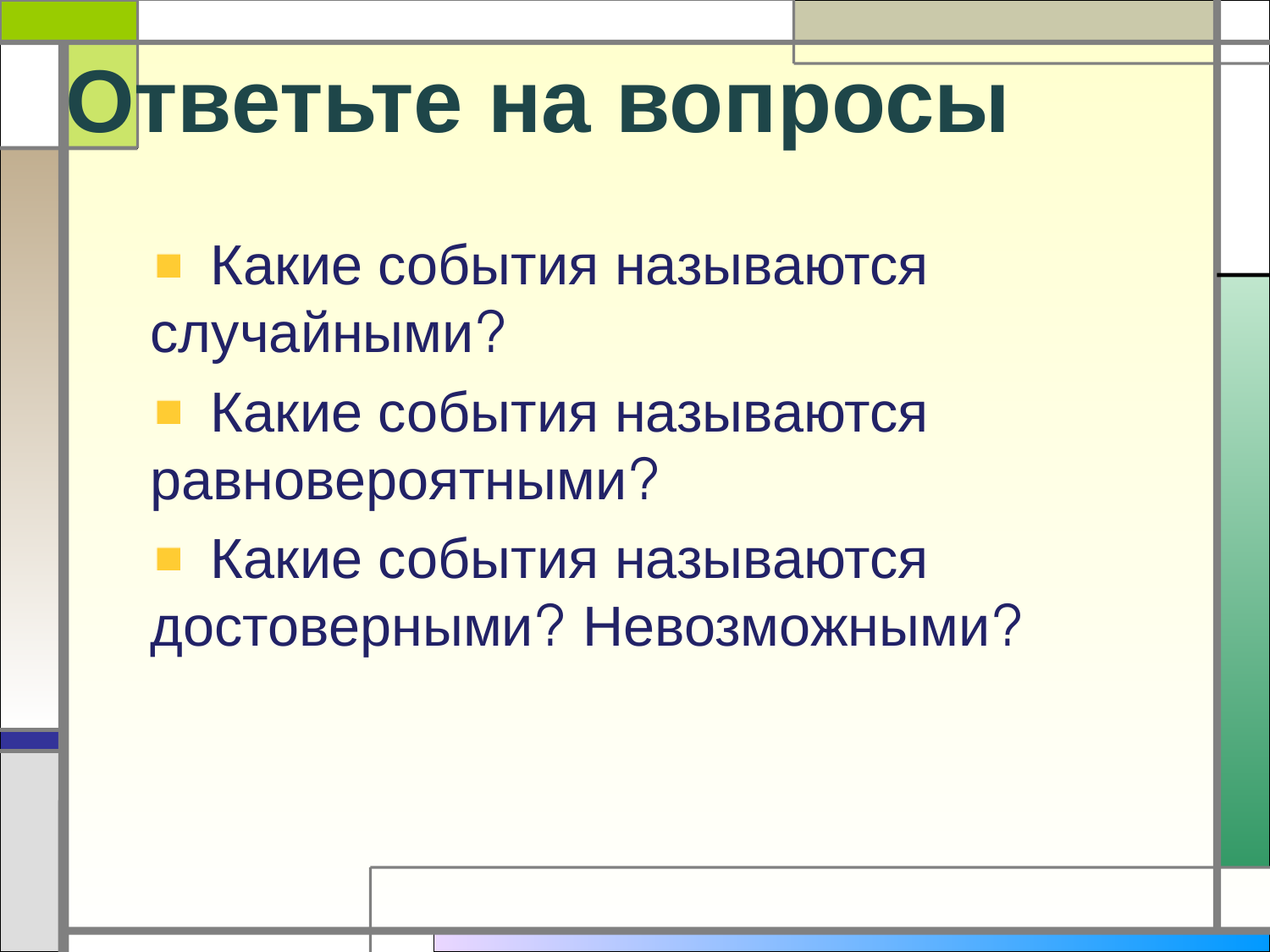

Ответьте на вопросы
  Какие события называются случайными?
  Какие события называются равновероятными?
  Какие события называются достоверными? Невозможными?